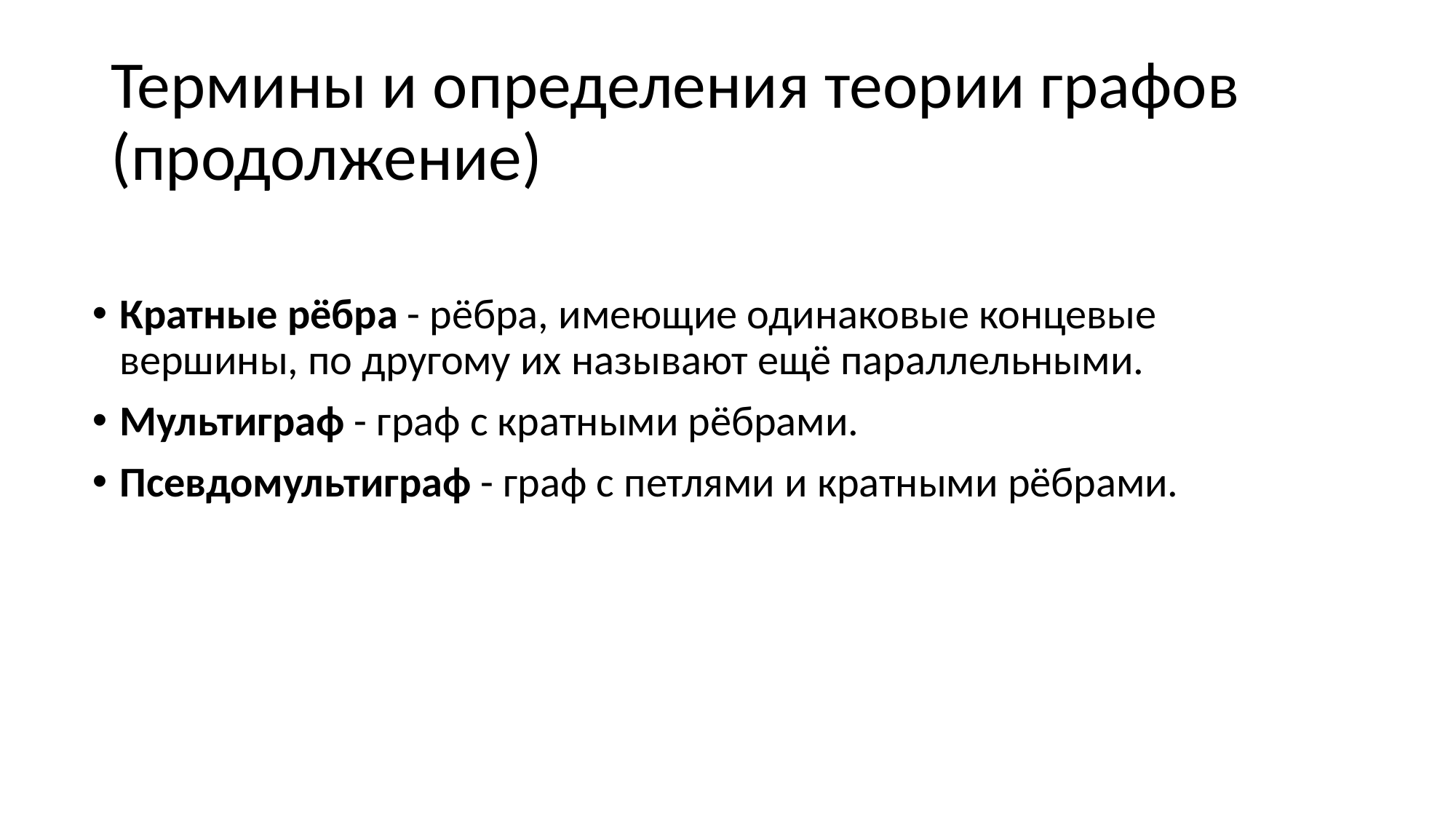

# Термины и определения теории графов (продолжение)
Кратные рёбра - рёбра, имеющие одинаковые концевые вершины, по другому их называют ещё параллельными.
Мультиграф - граф с кратными рёбрами.
Псевдомультиграф - граф с петлями и кратными рёбрами.